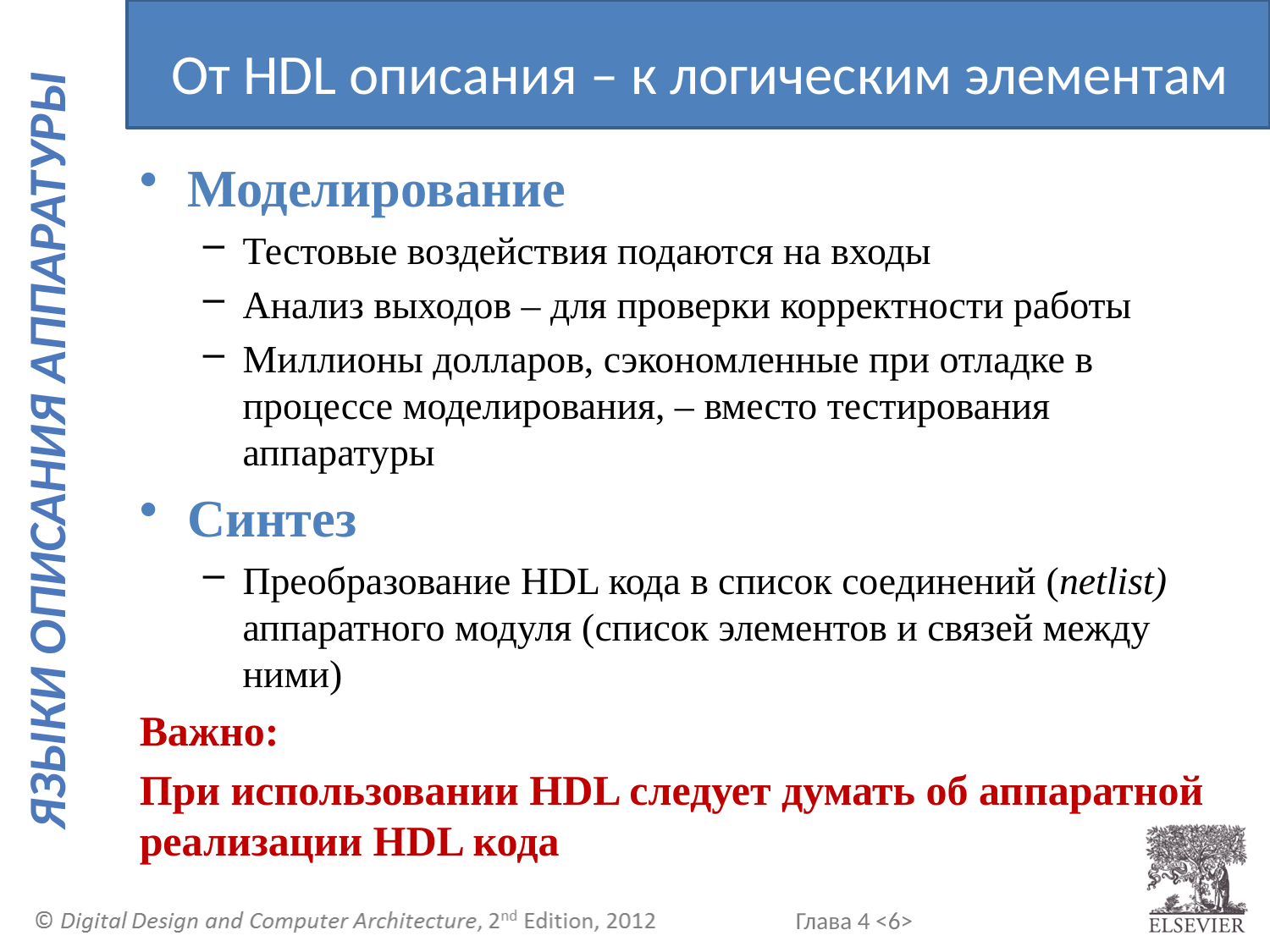

От HDL описания – к логическим элементам

Моделирование
Тестовые воздействия подаются на входы
Анализ выходов – для проверки корректности работы
Миллионы долларов, сэкономленные при отладке в процессе моделирования, – вместо тестирования аппаратуры
Синтез
Преобразование HDL кода в список соединений (netlist) аппаратного модуля (список элементов и связей между ними)
Важно:
При использовании HDL следует думать об аппаратной реализации HDL кода